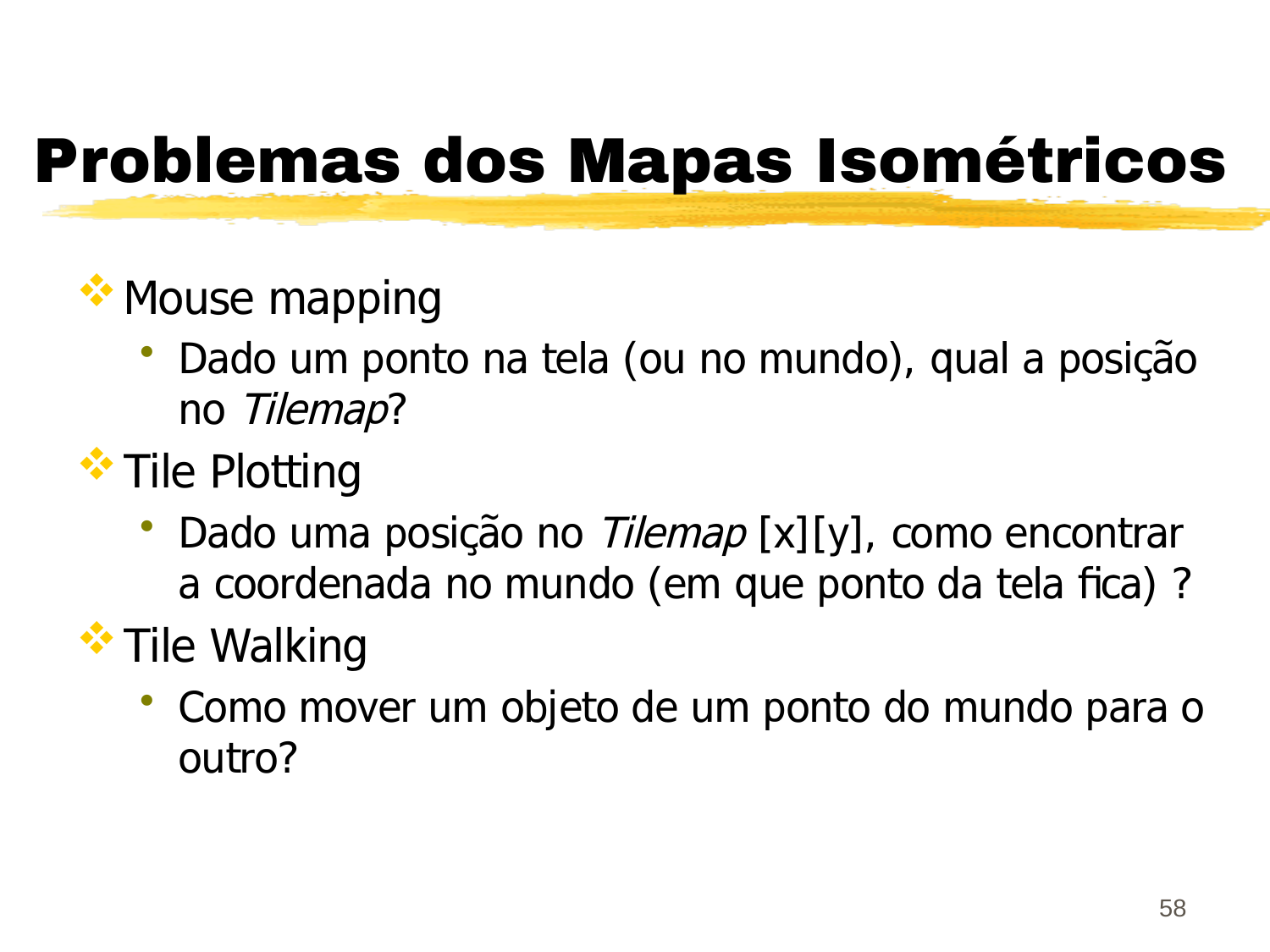

# Problemas dos Mapas Isométricos
Mouse mapping
Dado um ponto na tela (ou no mundo), qual a posição no Tilemap?
Tile Plotting
Dado uma posição no Tilemap [x][y], como encontrar a coordenada no mundo (em que ponto da tela fica) ?
Tile Walking
Como mover um objeto de um ponto do mundo para o outro?
58